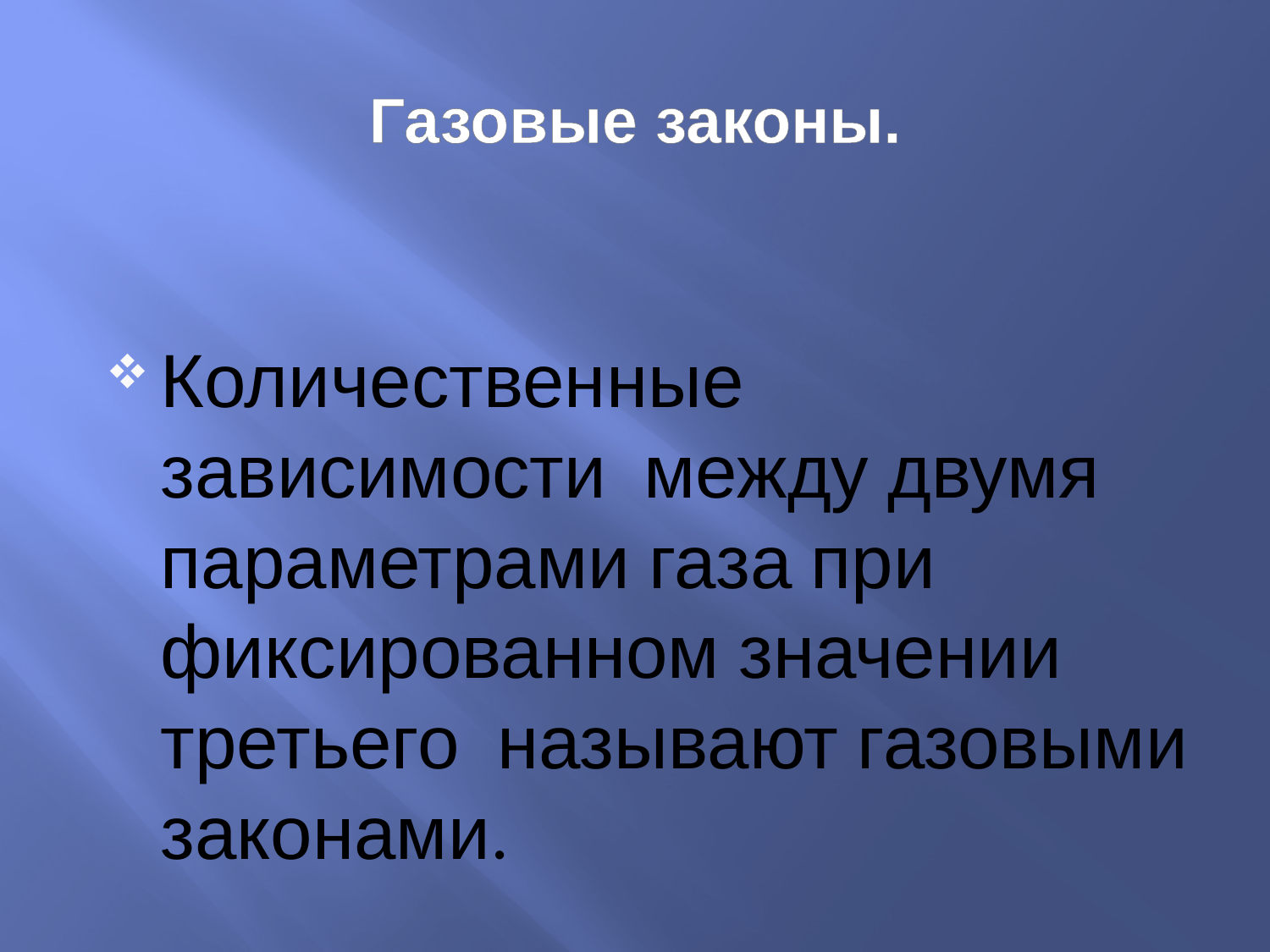

# Газовые законы.
Количественные зависимости  между двумя параметрами газа при фиксированном значении третьего  называют газовыми законами.